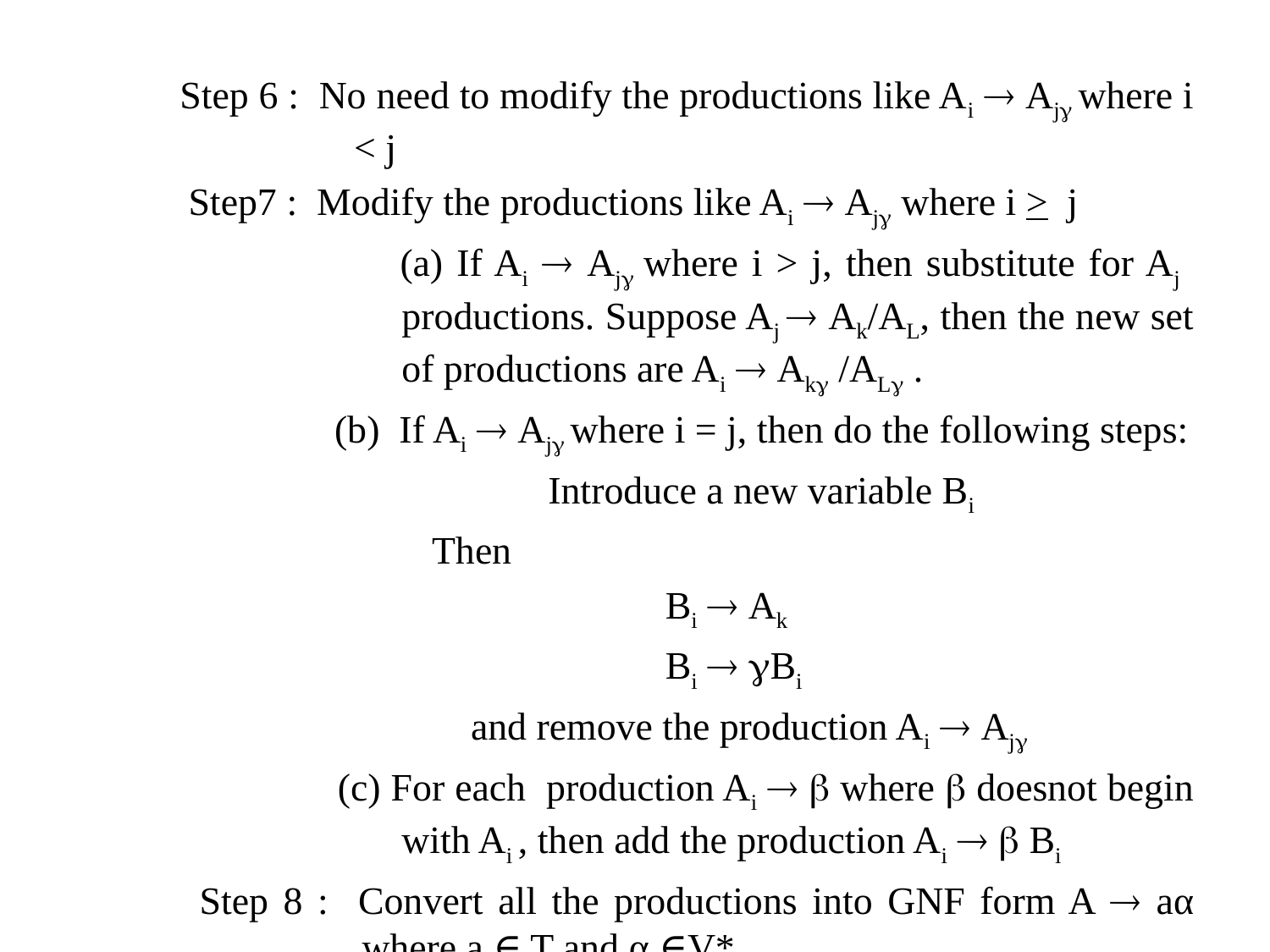

Step 6 :  No need to modify the productions like Ai → Ajγ where i < j
     Step7 :  Modify the productions like Ai → Ajγ where i >  j
                   (a) If Ai → Ajγ where i > j, then substitute for Aj  productions. Suppose Aj → Ak/AL, then the new set of productions are Ai → Akγ /ALγ .
                    (b)  If Ai → Ajγ where i = j, then do the following steps:
		  Introduce a new variable Bi
                              Then
			 Bi → Ak
			 Bi → γBi
                                  and remove the production Ai → Ajγ
                                (c) For each  production Ai → β where β doesnot begin with Ai , then add the production Ai → β Bi
    Step 8 :  Convert all the productions into GNF form A → aα where a ∈ T and α ∈V*